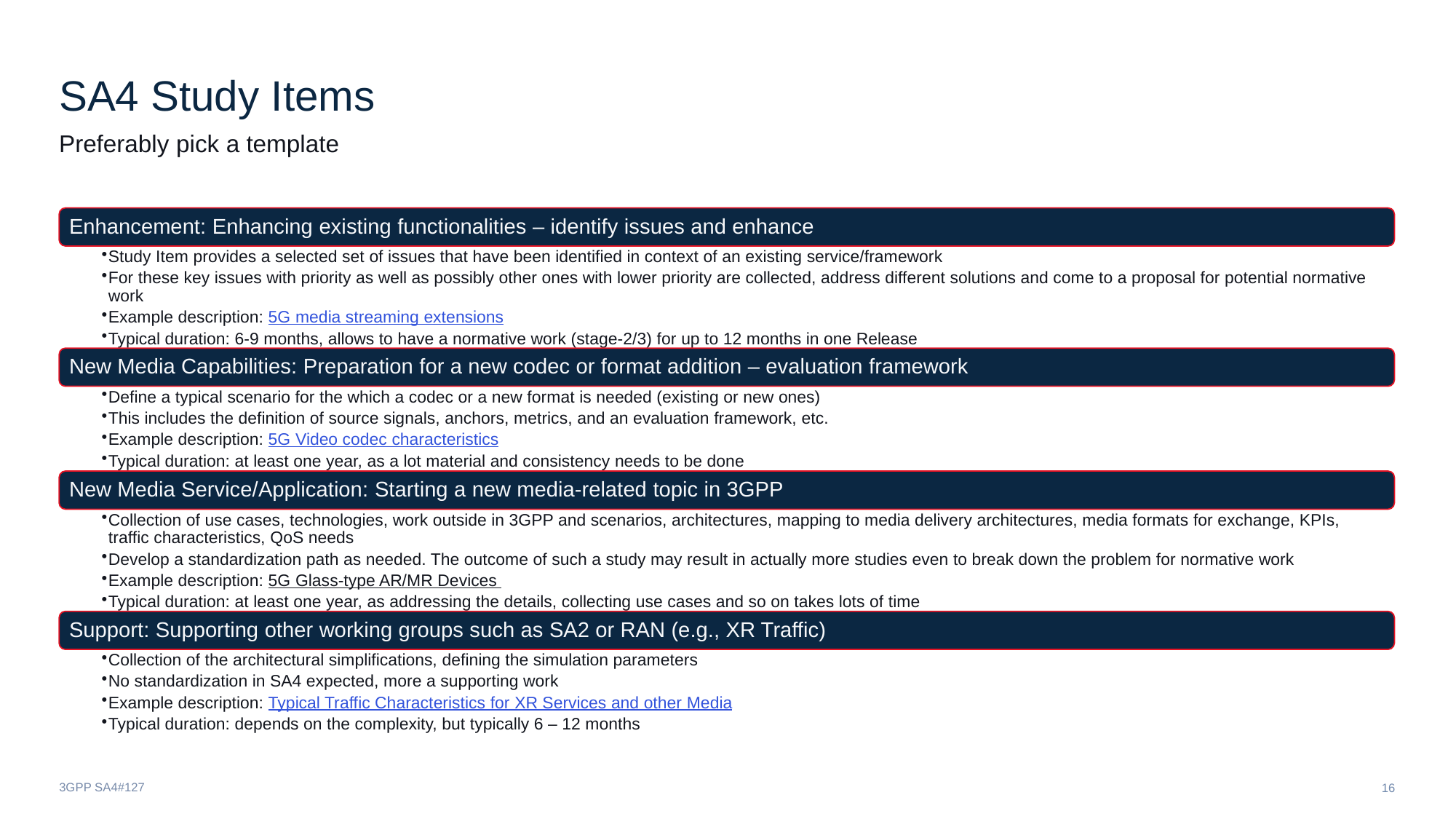

# SA4 Study Items
Preferably pick a template
Enhancement: Enhancing existing functionalities – identify issues and enhance
Study Item provides a selected set of issues that have been identified in context of an existing service/framework
For these key issues with priority as well as possibly other ones with lower priority are collected, address different solutions and come to a proposal for potential normative work
Example description: 5G media streaming extensions
Typical duration: 6-9 months, allows to have a normative work (stage-2/3) for up to 12 months in one Release
New Media Capabilities: Preparation for a new codec or format addition – evaluation framework
Define a typical scenario for the which a codec or a new format is needed (existing or new ones)
This includes the definition of source signals, anchors, metrics, and an evaluation framework, etc.
Example description: 5G Video codec characteristics
Typical duration: at least one year, as a lot material and consistency needs to be done
New Media Service/Application: Starting a new media-related topic in 3GPP
Collection of use cases, technologies, work outside in 3GPP and scenarios, architectures, mapping to media delivery architectures, media formats for exchange, KPIs, traffic characteristics, QoS needs
Develop a standardization path as needed. The outcome of such a study may result in actually more studies even to break down the problem for normative work
Example description: 5G Glass-type AR/MR Devices
Typical duration: at least one year, as addressing the details, collecting use cases and so on takes lots of time
Support: Supporting other working groups such as SA2 or RAN (e.g., XR Traffic)
Collection of the architectural simplifications, defining the simulation parameters
No standardization in SA4 expected, more a supporting work
Example description: Typical Traffic Characteristics for XR Services and other Media
Typical duration: depends on the complexity, but typically 6 – 12 months
3GPP SA4#127